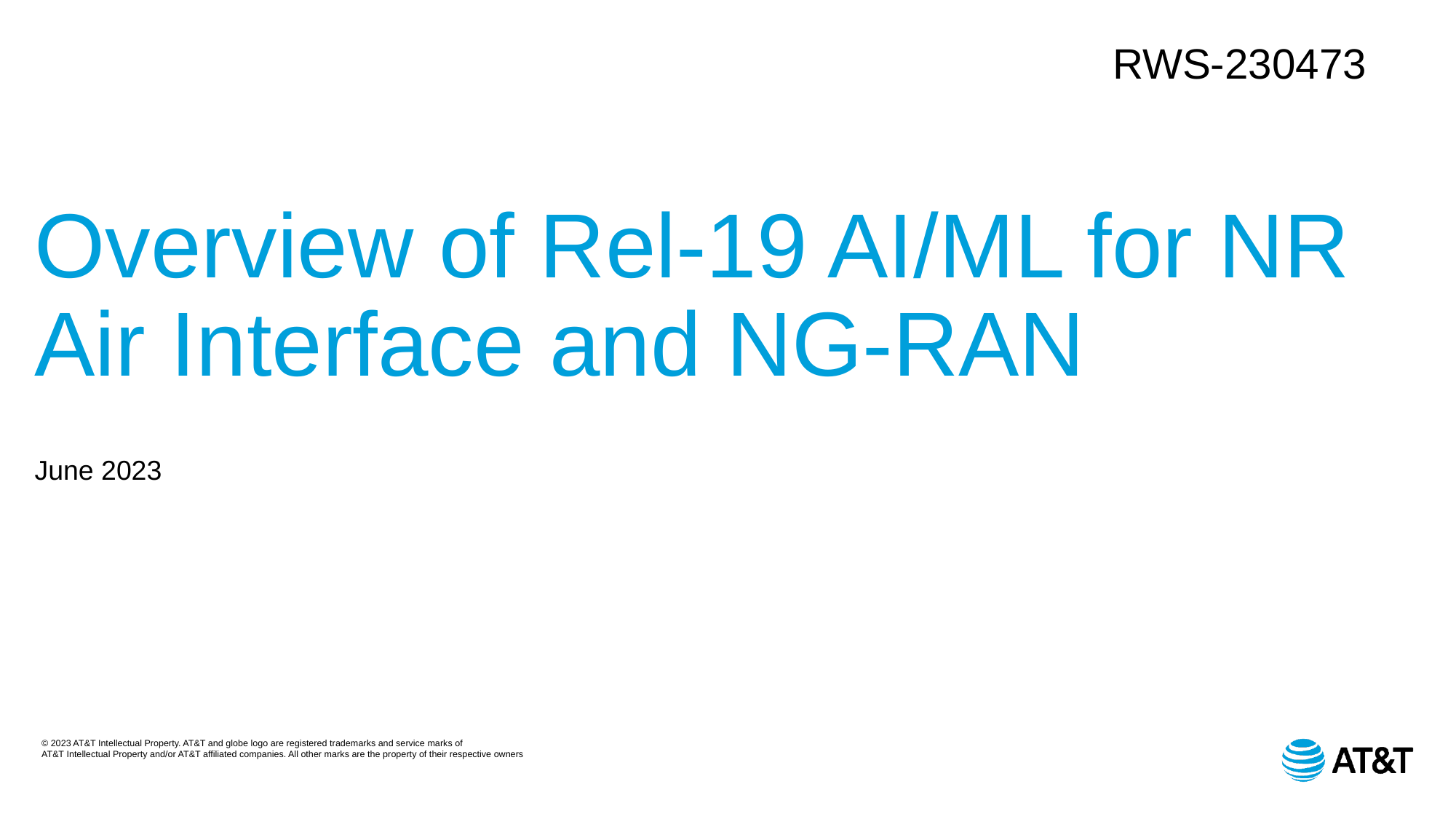

RWS-230473
# Overview of Rel-19 AI/ML for NR Air Interface and NG-RAN
June 2023